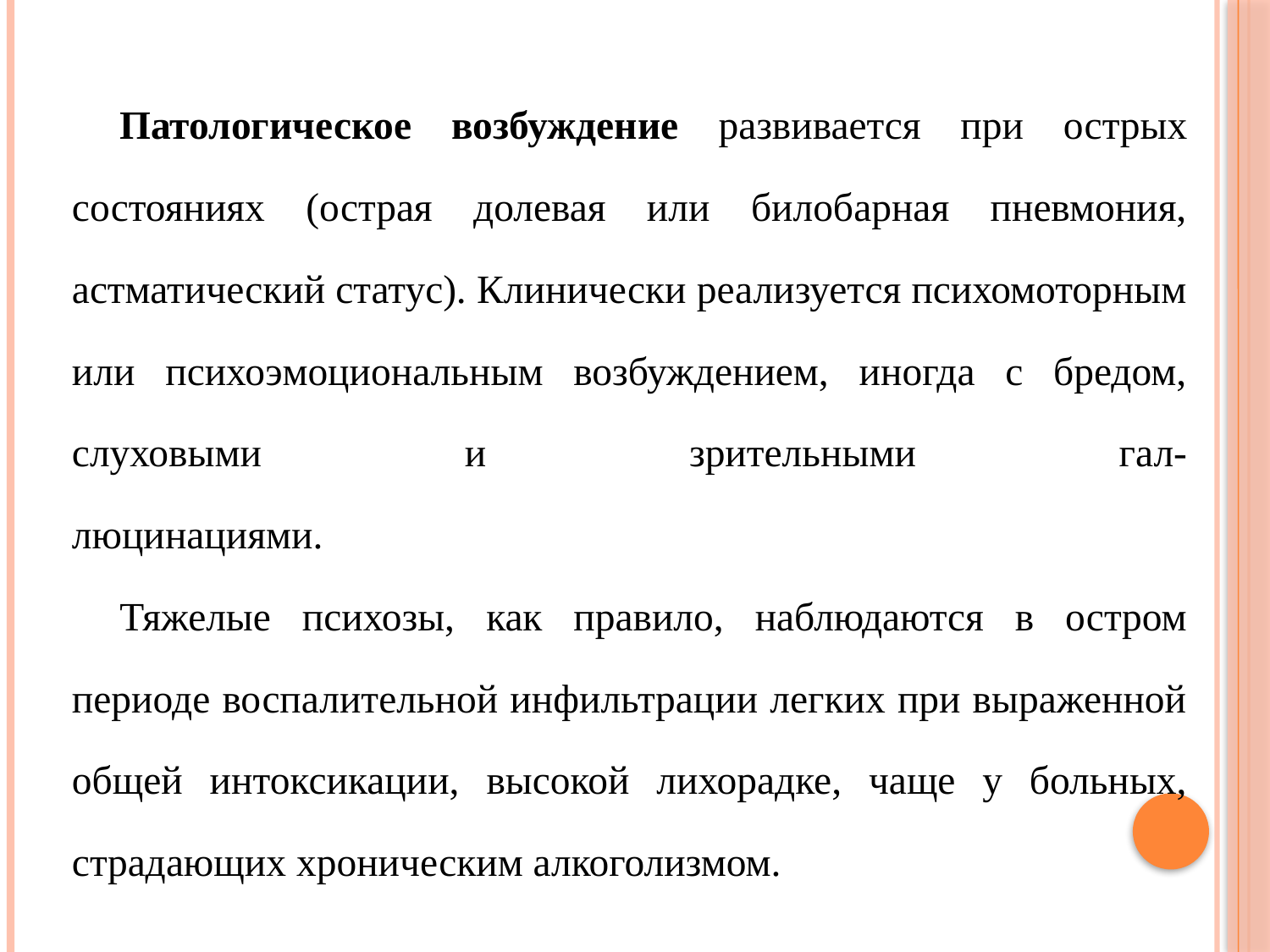

Патологическое возбуждение развивается при острых состояниях (острая долевая или билобарная пневмония, астматический статус). Клинически реализуется психомоторным или психоэмоциональным возбуждением, иногда с бредом, слуховыми и зрительными гал-
люцинациями.
Тяжелые психозы, как правило, наблюдаются в остром периоде воспалительной инфильтрации легких при выраженной общей интоксикации, высокой лихорадке, чаще у больных, страдающих хроническим алкоголизмом.